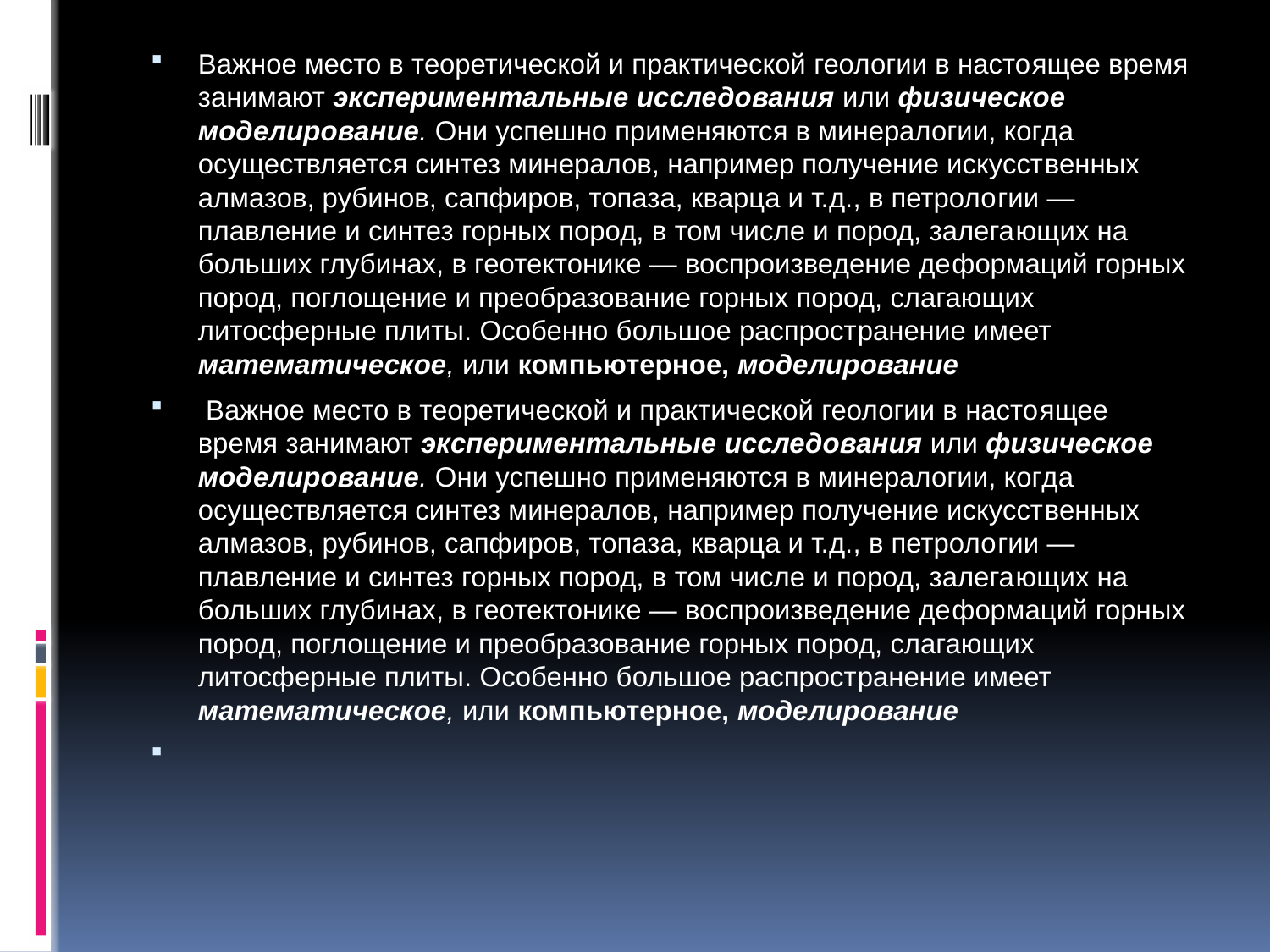

Важное место в теоретической и практической геологии в насто­ящее время занимают экспериментальные исследования или физичес­кое моделирование. Они успешно применяются в минералогии, ког­да осуществляется синтез минералов, например получение искусст­венных алмазов, рубинов, сапфиров, топаза, кварца и т.д., в петроло­гии — плавление и синтез горных пород, в том числе и пород, залега­ющих на больших глубинах, в геотектонике — воспроизведение де­формаций горных пород, поглощение и преобразование горных по­род, слагающих литосферные плиты. Особенно большое распрост­ранение имеет математическое, или компьютерное, моделирование
 Важное место в теоретической и практической геологии в насто­ящее время занимают экспериментальные исследования или физичес­кое моделирование. Они успешно применяются в минералогии, ког­да осуществляется синтез минералов, например получение искусст­венных алмазов, рубинов, сапфиров, топаза, кварца и т.д., в петроло­гии — плавление и синтез горных пород, в том числе и пород, залега­ющих на больших глубинах, в геотектонике — воспроизведение де­формаций горных пород, поглощение и преобразование горных по­род, слагающих литосферные плиты. Особенно большое распрост­ранение имеет математическое, или компьютерное, моделирование